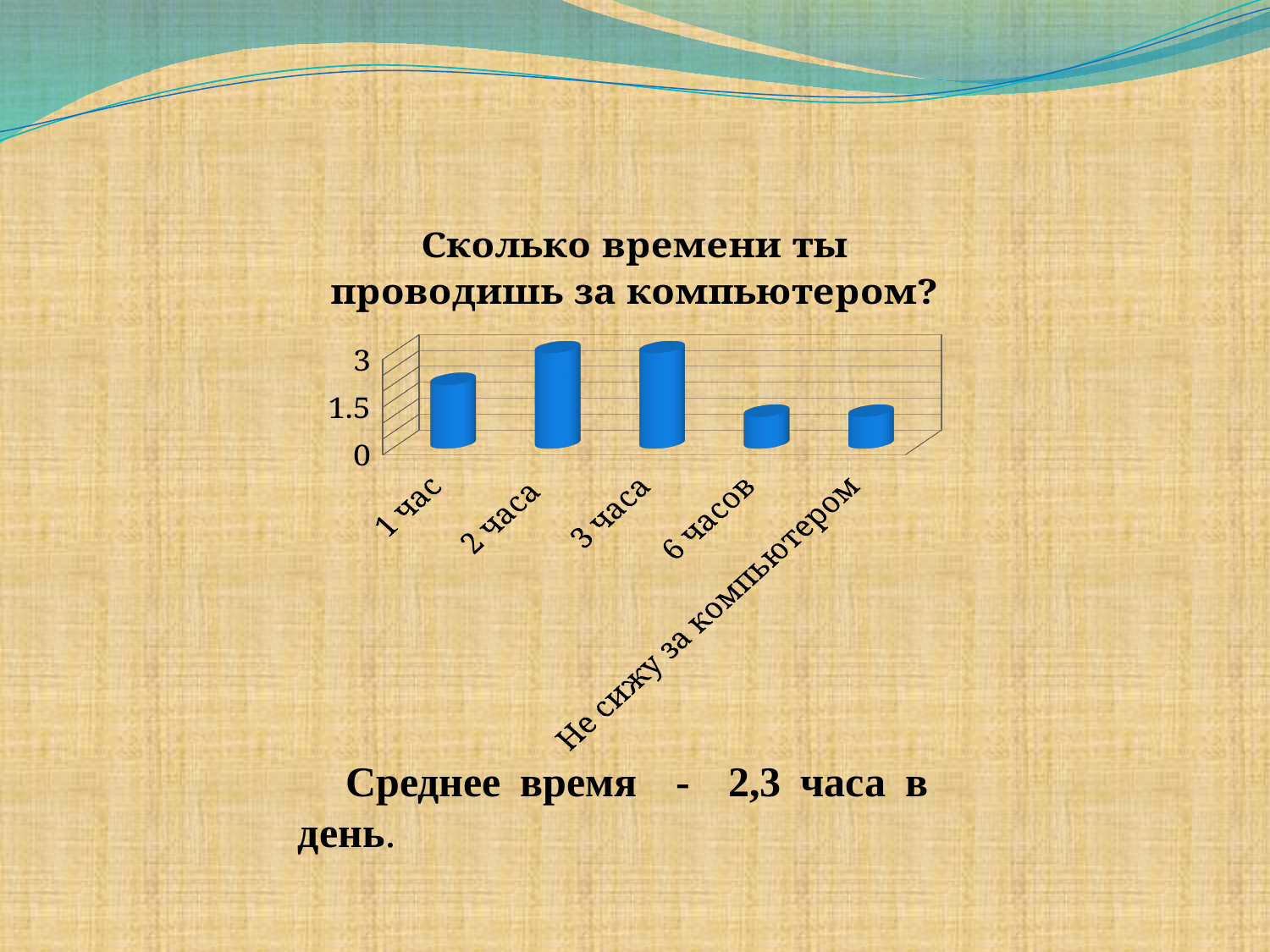

[unsupported chart]

Среднее время  -  2,3 часа в день.